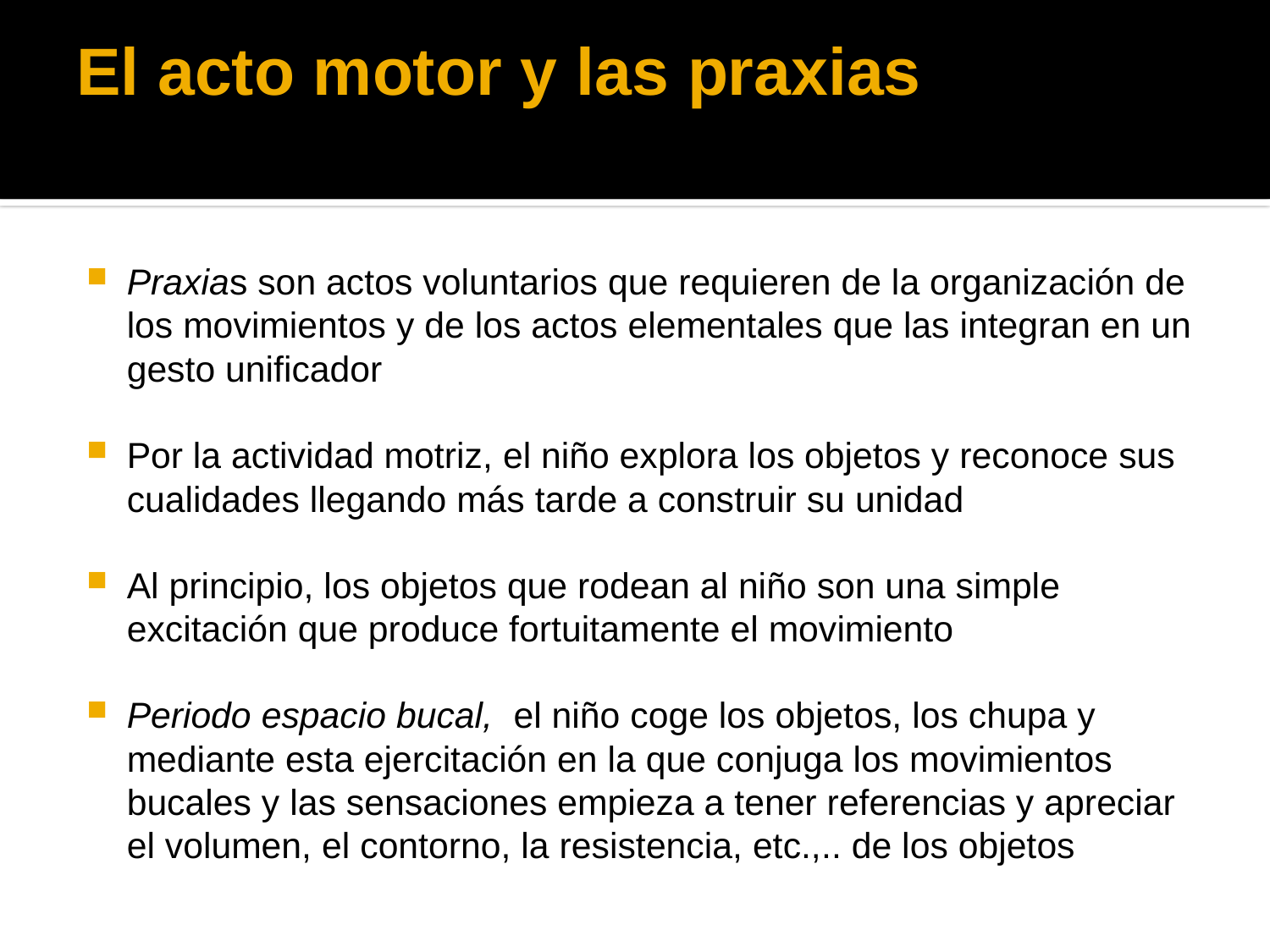

# El acto motor y las praxias
Praxias son actos voluntarios que requieren de la organización de los movimientos y de los actos elementales que las integran en un gesto unificador

Por la actividad motriz, el niño explora los objetos y reconoce sus cualidades llegando más tarde a construir su unidad

Al principio, los objetos que rodean al niño son una simple excitación que produce fortuitamente el movimiento

Periodo espacio bucal,  el niño coge los objetos, los chupa y mediante esta ejercitación en la que conjuga los movimientos bucales y las sensaciones empieza a tener referencias y apreciar el volumen, el contorno, la resistencia, etc.,.. de los objetos